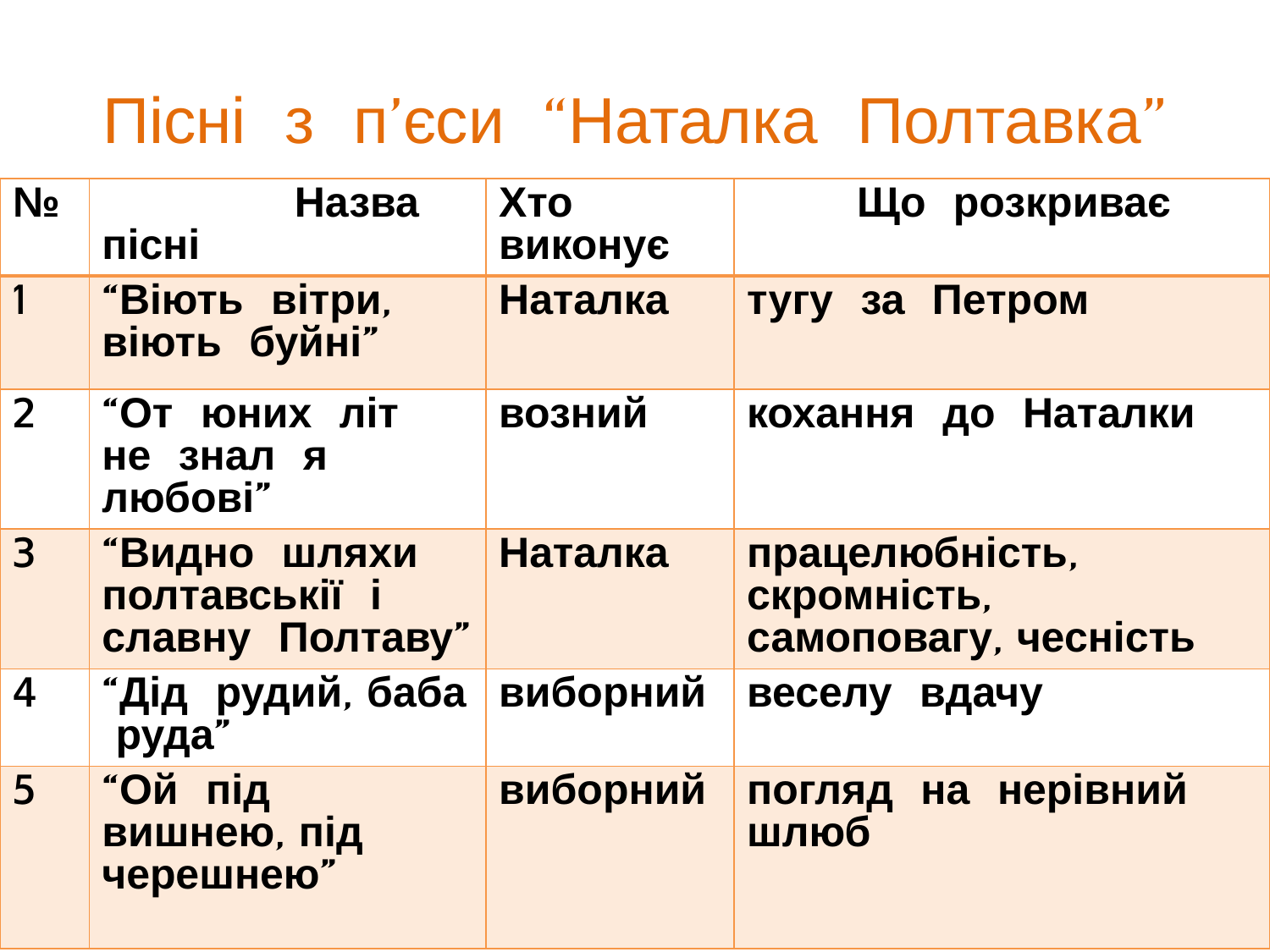

# Пісні  з  п’єси  “Наталка  Полтавка”
| № | Назва пісні | Хто виконує | Що розкриває |
| --- | --- | --- | --- |
| 1 | “Віють вітри, віють буйні” | Наталка | тугу за Петром |
| 2 | “От юних літ не знал я любові” | возний | кохання до Наталки |
| 3 | “Видно шляхи полтавськії і славну Полтаву” | Наталка | працелюбність, скромність, самоповагу, чесність |
| 4 | “Дід рудий, баба руда” | виборний | веселу вдачу |
| 5 | “Ой під вишнею, під черешнею” | виборний | погляд на нерівний шлюб |